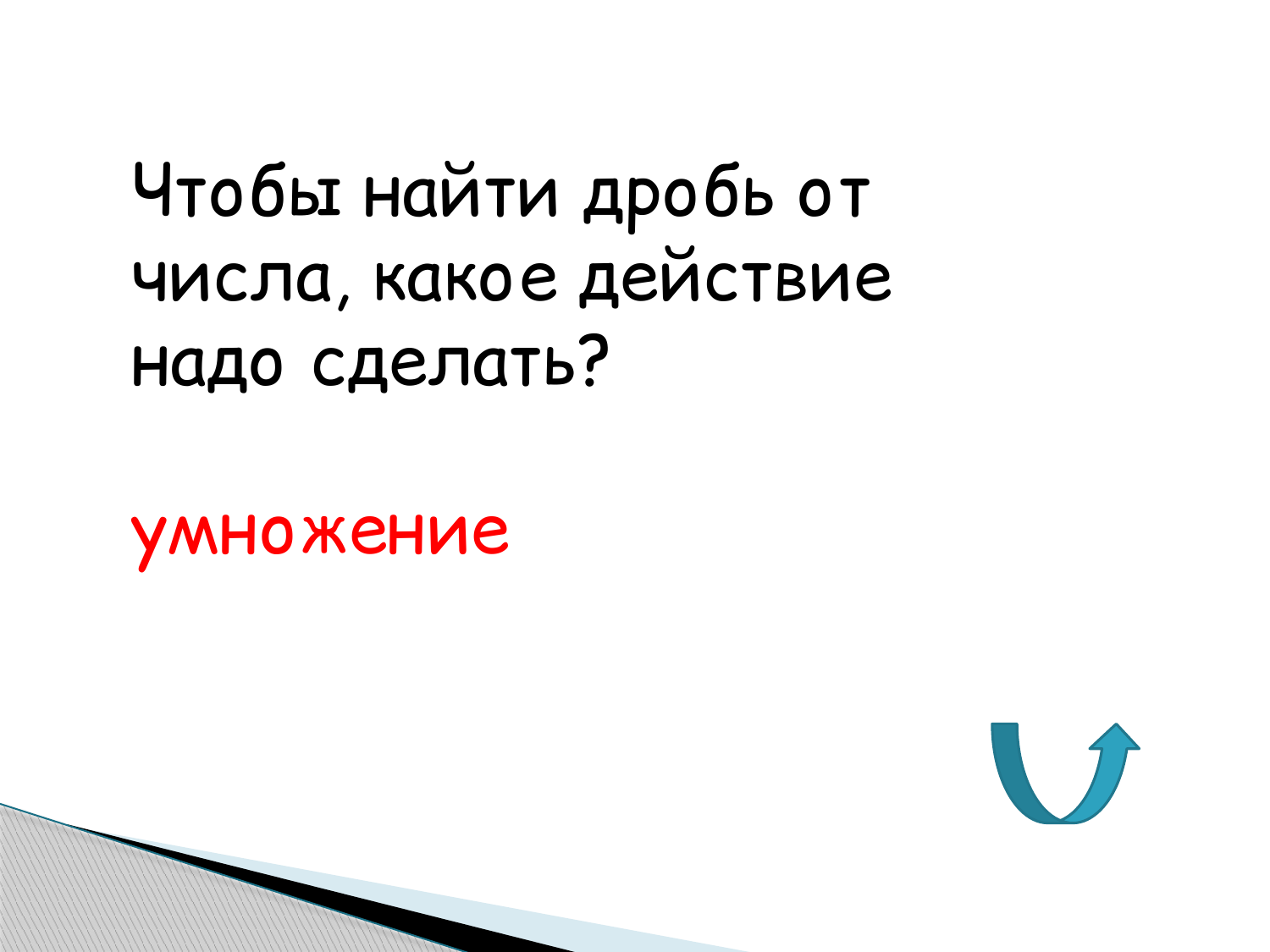

Чтобы найти дробь от числа, какое действие надо сделать?
умножение